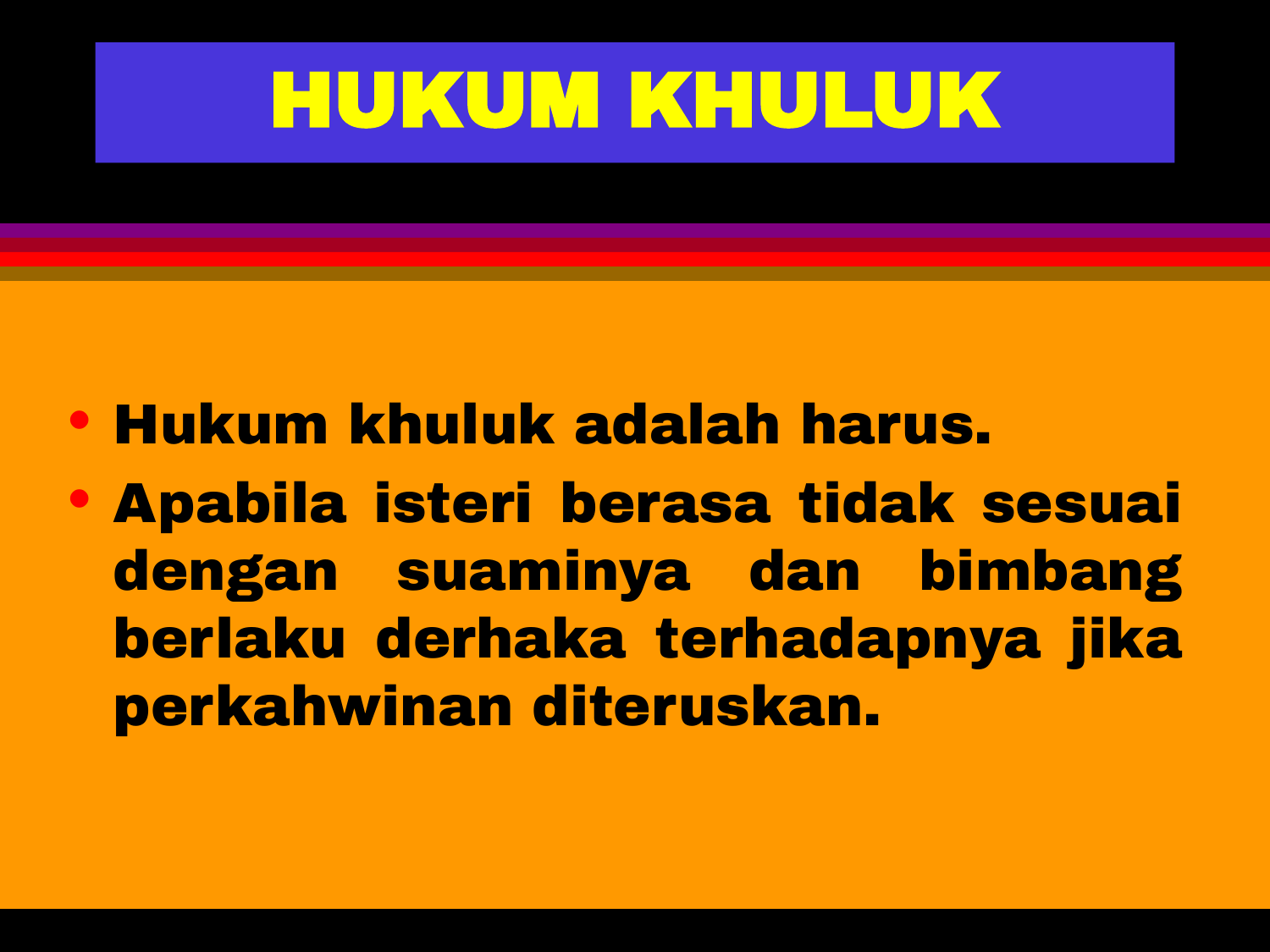

# HUKUM KHULUK
Hukum khuluk adalah harus.
Apabila isteri berasa tidak sesuai dengan suaminya dan bimbang berlaku derhaka terhadapnya jika perkahwinan diteruskan.